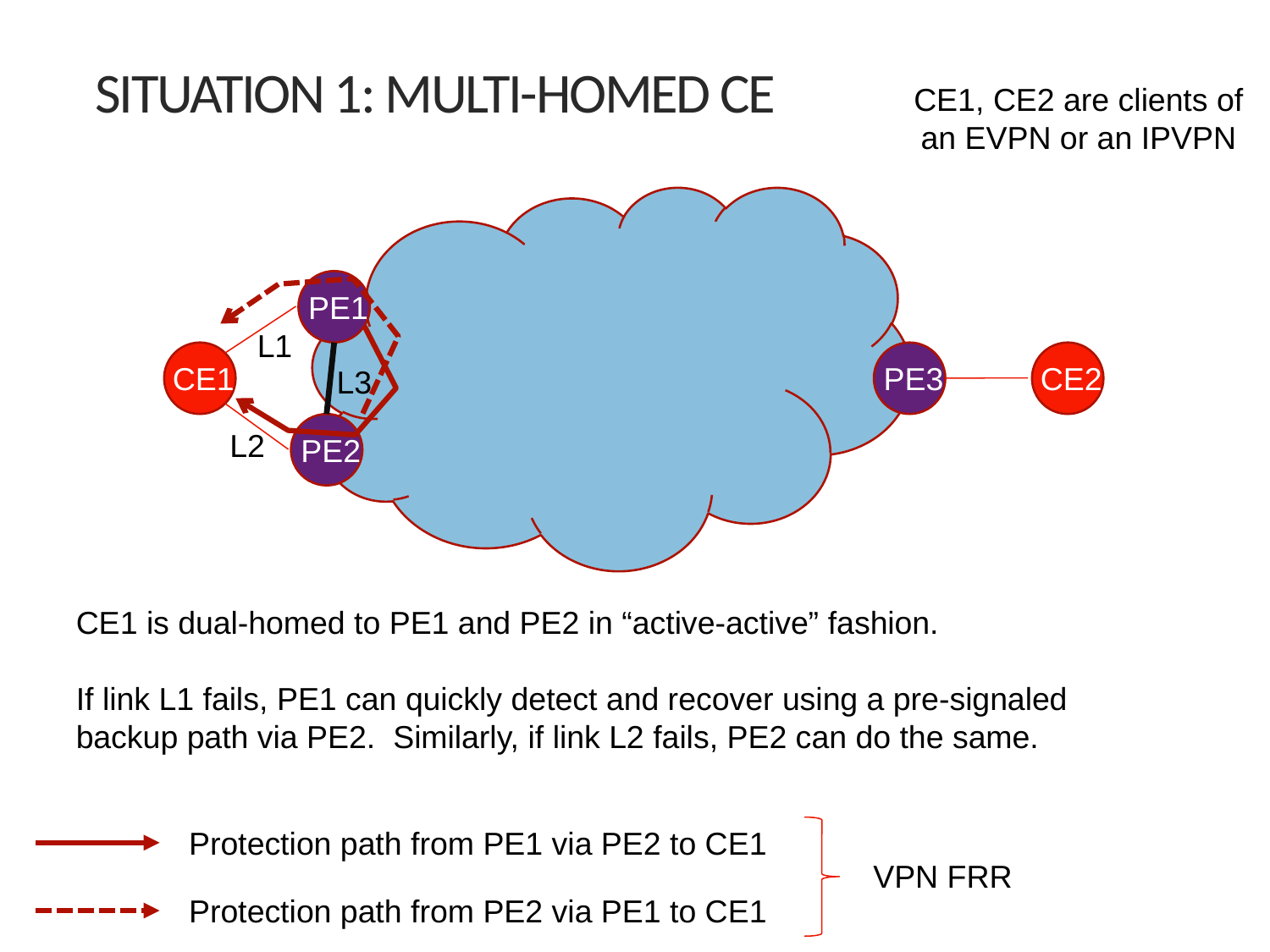

# Situation 1: Multi-Homed CE
CE1, CE2 are clients of an EVPN or an IPVPN

PE1

L1

CE1

PE3

CE2
L3

PE2
L2
CE1 is dual-homed to PE1 and PE2 in “active-active” fashion.

If link L1 fails, PE1 can quickly detect and recover using a pre-signaled backup path via PE2.  Similarly, if link L2 fails, PE2 can do the same.
Protection path from PE1 via PE2 to CE1
Protection path from PE2 via PE1 to CE1

VPN FRR